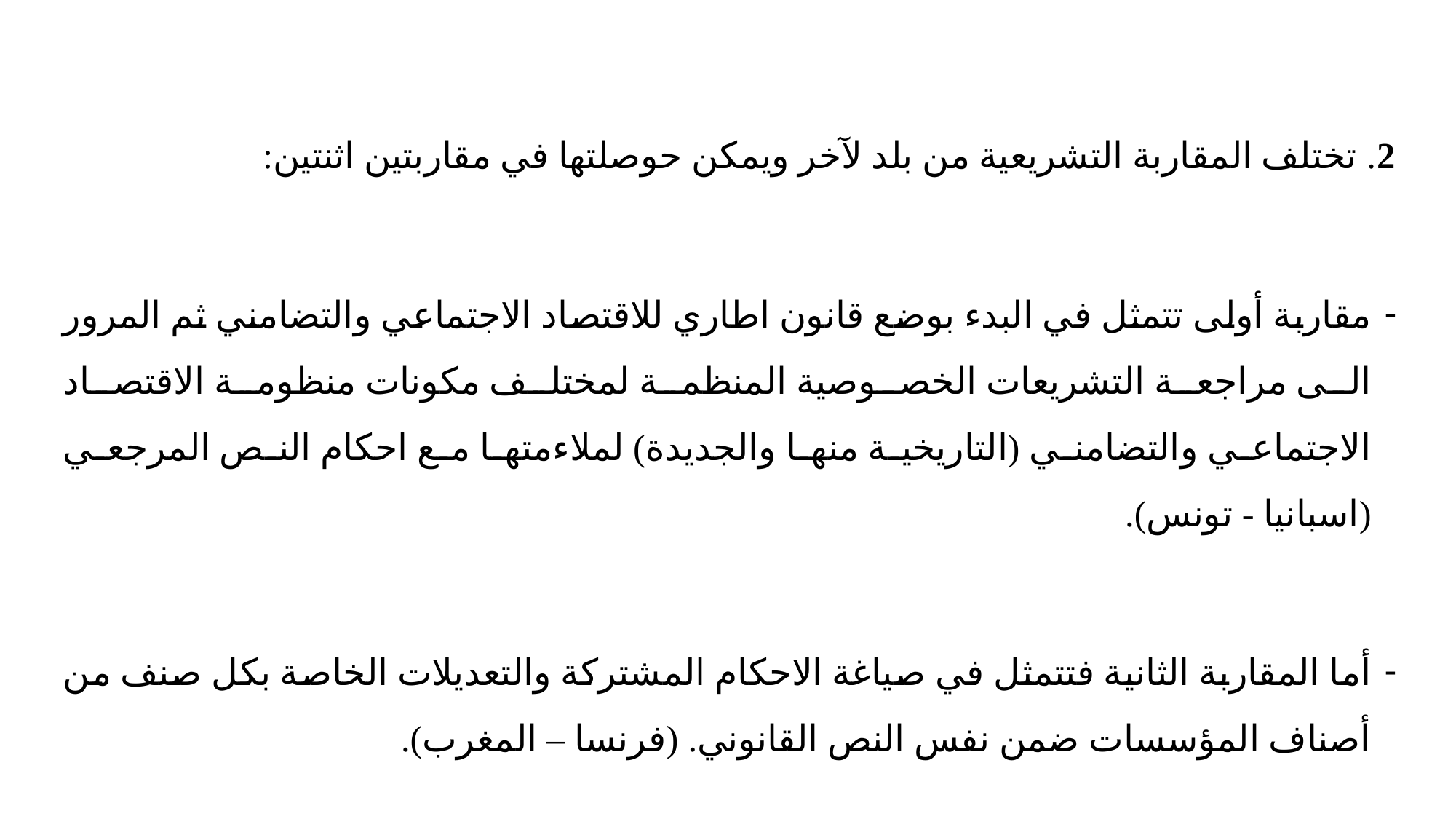

2. تختلف المقاربة التشريعية من بلد لآخر ويمكن حوصلتها في مقاربتين اثنتين:

مقاربة أولى تتمثل في البدء بوضع قانون اطاري للاقتصاد الاجتماعي والتضامني ثم المرور الى مراجعة التشريعات الخصوصية المنظمة لمختلف مكونات منظومة الاقتصاد الاجتماعي والتضامني (التاريخية منها والجديدة) لملاءمتها مع احكام النص المرجعي (اسبانيا - تونس).

أما المقاربة الثانية فتتمثل في صياغة الاحكام المشتركة والتعديلات الخاصة بكل صنف من أصناف المؤسسات ضمن نفس النص القانوني. (فرنسا – المغرب).